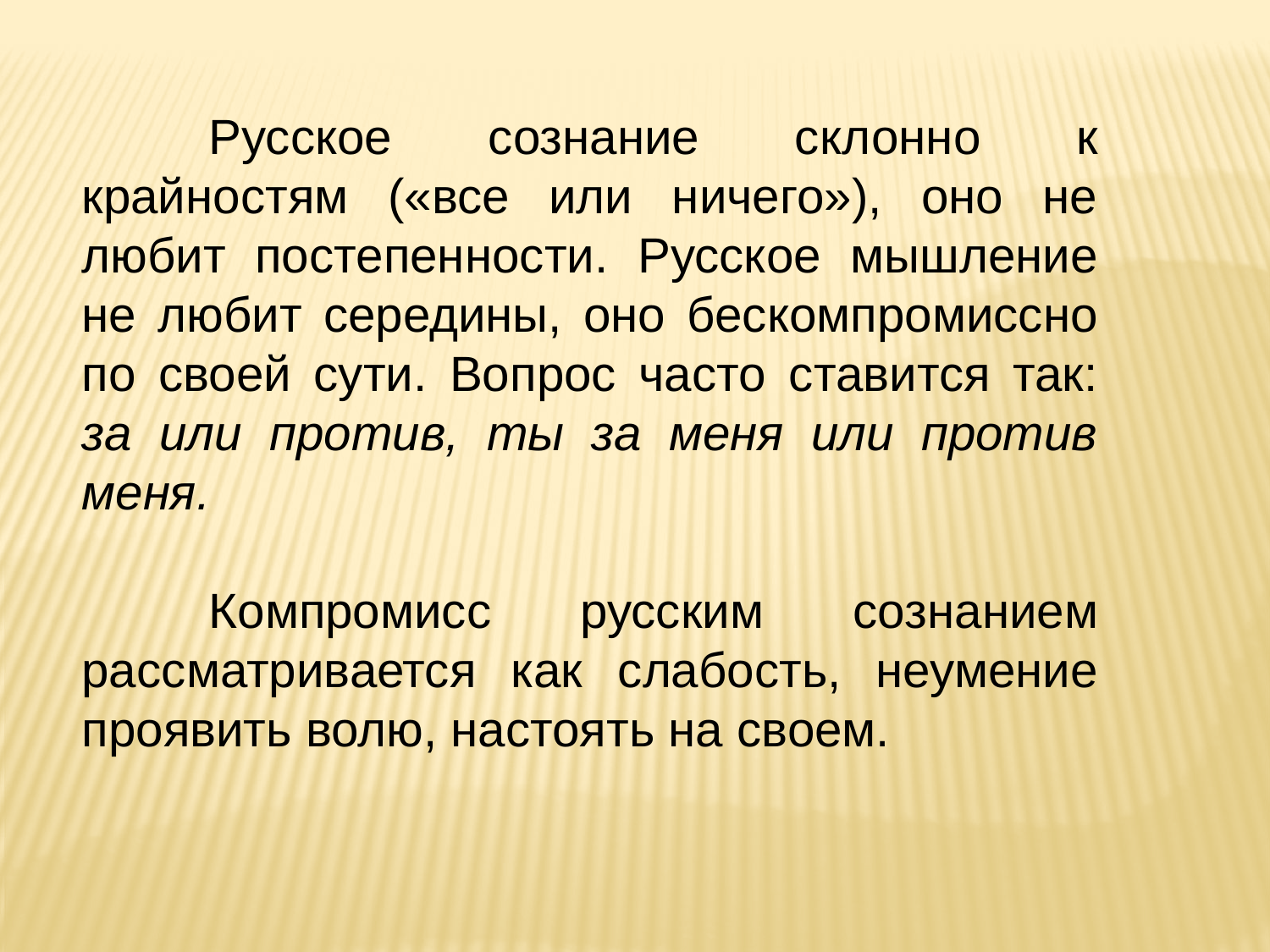

Русское сознание склонно к крайностям («все или ничего»), оно не любит постепенности. Русское мышление не любит середины, оно бескомпромиссно по своей сути. Вопрос часто ставится так: за или против, ты за меня или против меня.

	Компромисс русским сознанием рассматривается как слабость, неумение проявить волю, настоять на своем.